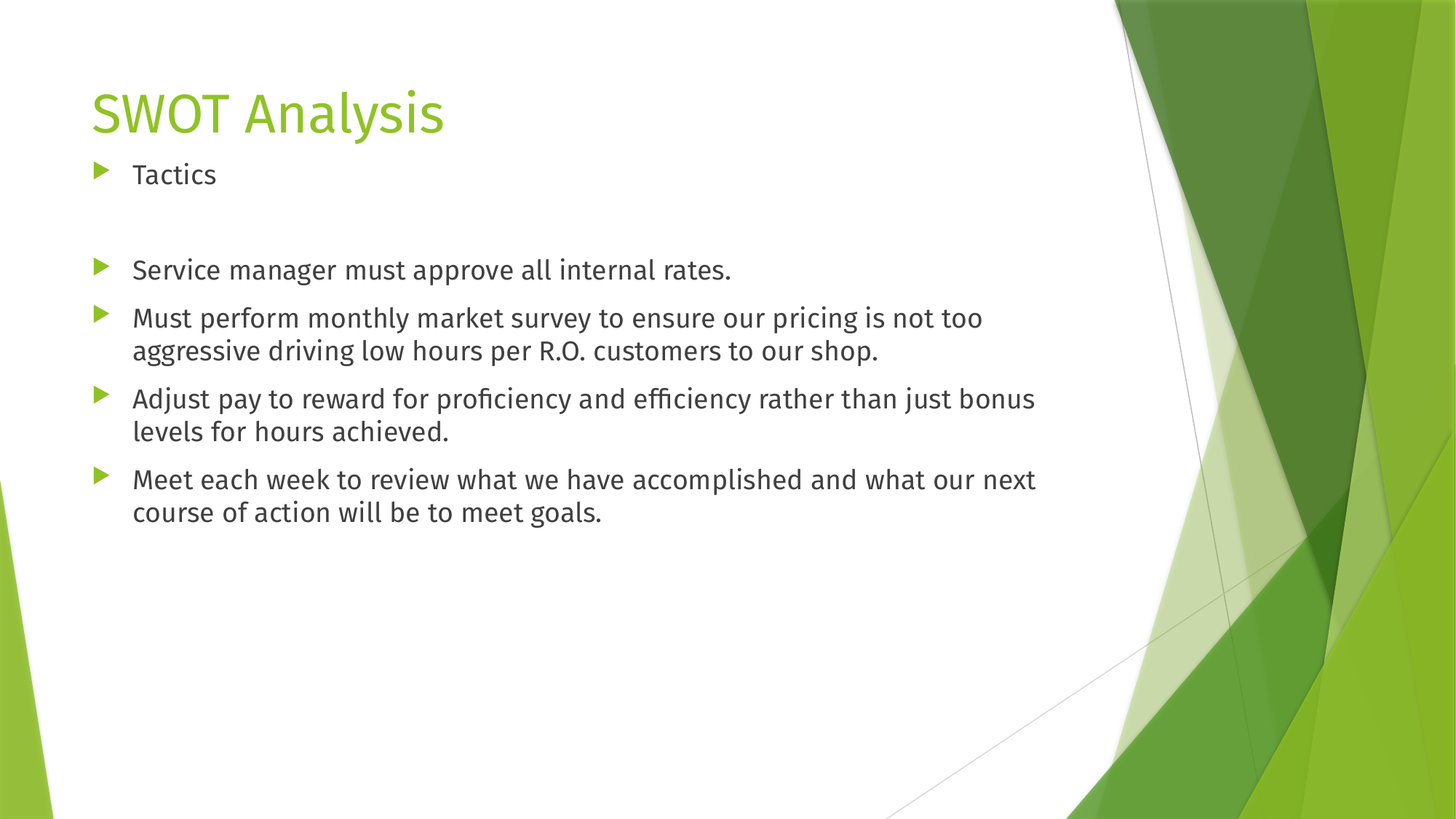

# SWOT Analysis
Tactics

Service manager must approve all internal rates.
Must perform monthly market survey to ensure our pricing is not too aggressive driving low hours per R.O. customers to our shop.
Adjust pay to reward for proficiency and efficiency rather than just bonus levels for hours achieved.
Meet each week to review what we have accomplished and what our next course of action will be to meet goals.